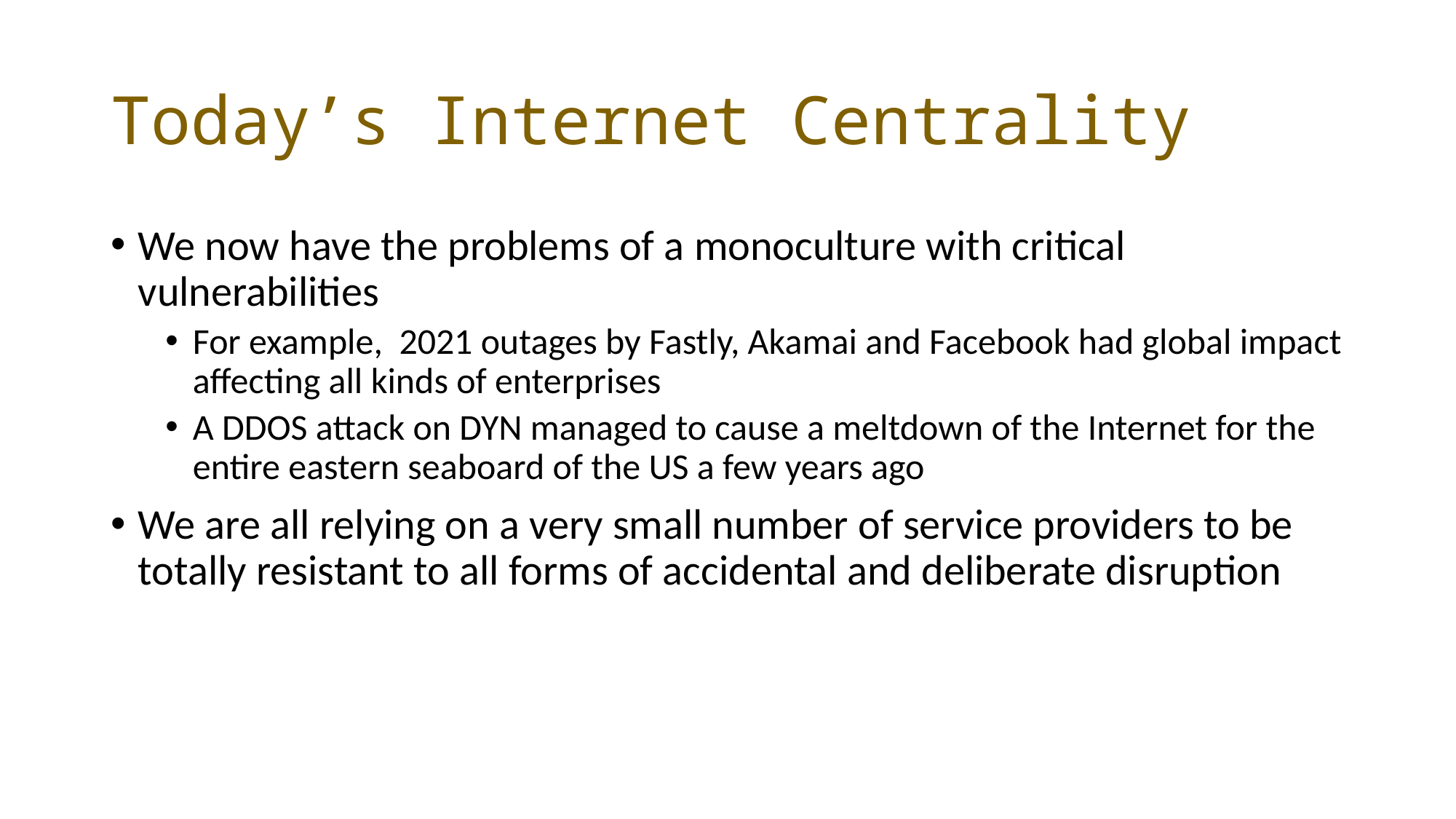

# Today’s Internet Centrality
We now have the problems of a monoculture with critical vulnerabilities
For example,  2021 outages by Fastly, Akamai and Facebook had global impact affecting all kinds of enterprises
A DDOS attack on DYN managed to cause a meltdown of the Internet for the entire eastern seaboard of the US a few years ago
We are all relying on a very small number of service providers to be totally resistant to all forms of accidental and deliberate disruption